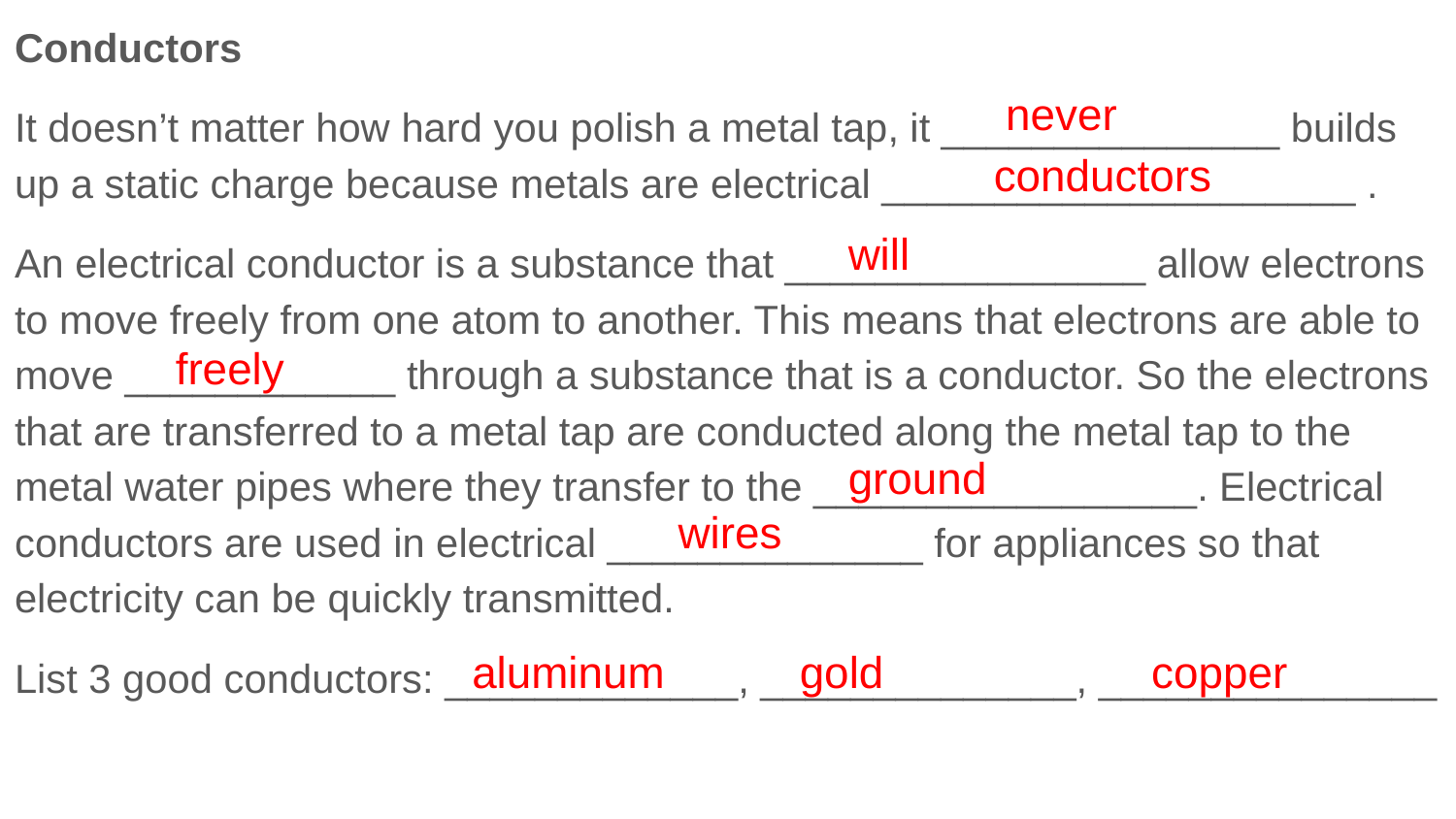

Conductors
It doesn’t matter how hard you polish a metal tap, it _______________ builds up a static charge because metals are electrical _____________________ .
An electrical conductor is a substance that ________________ allow electrons to move freely from one atom to another. This means that electrons are able to move ____________ through a substance that is a conductor. So the electrons that are transferred to a metal tap are conducted along the metal tap to the metal water pipes where they transfer to the _________________. Electrical conductors are used in electrical ______________ for appliances so that electricity can be quickly transmitted.
List 3 good conductors: _____________, ______________, _______________
never
conductors
will
freely
ground
wires
aluminum
gold
copper